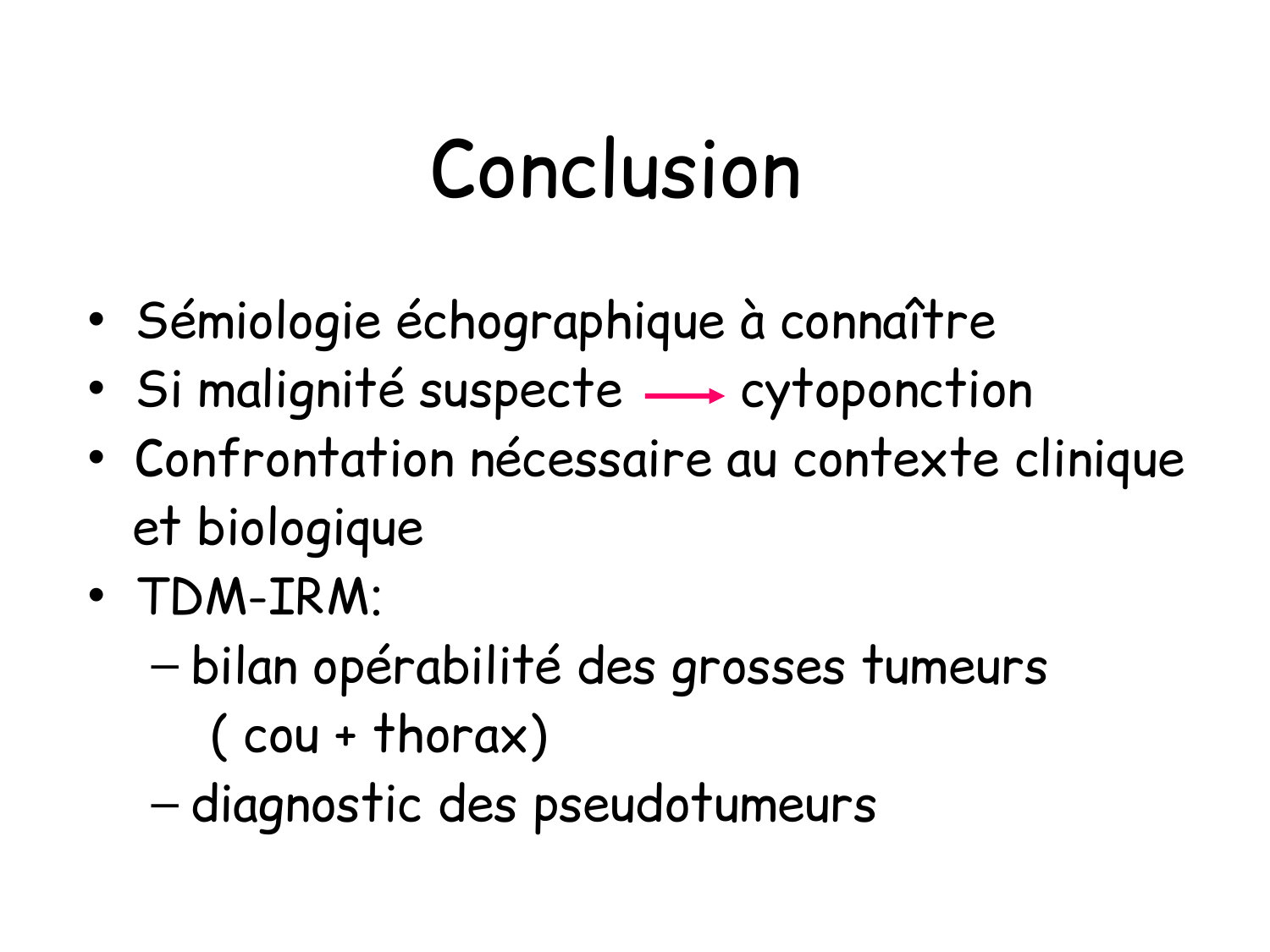

# Conclusion
Sémiologie échographique à connaître
Si malignité suspecte        cytoponction
Confrontation nécessaire au contexte clinique
   et biologique
TDM-IRM:
bilan opérabilité des grosses tumeurs
    ( cou + thorax)
diagnostic des pseudotumeurs